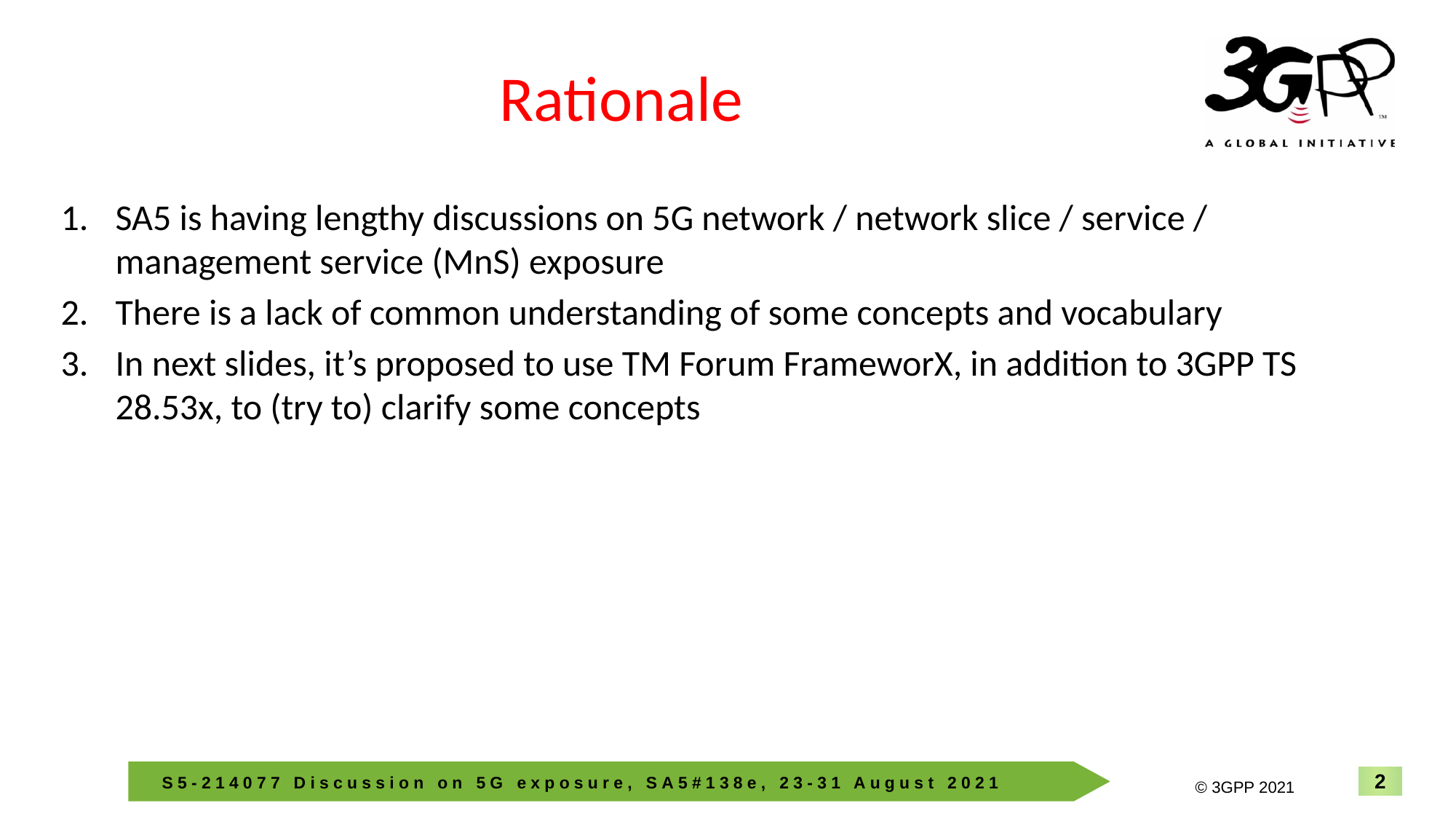

# Rationale
SA5 is having lengthy discussions on 5G network / network slice / service / management service (MnS) exposure
There is a lack of common understanding of some concepts and vocabulary
In next slides, it’s proposed to use TM Forum FrameworX, in addition to 3GPP TS 28.53x, to (try to) clarify some concepts